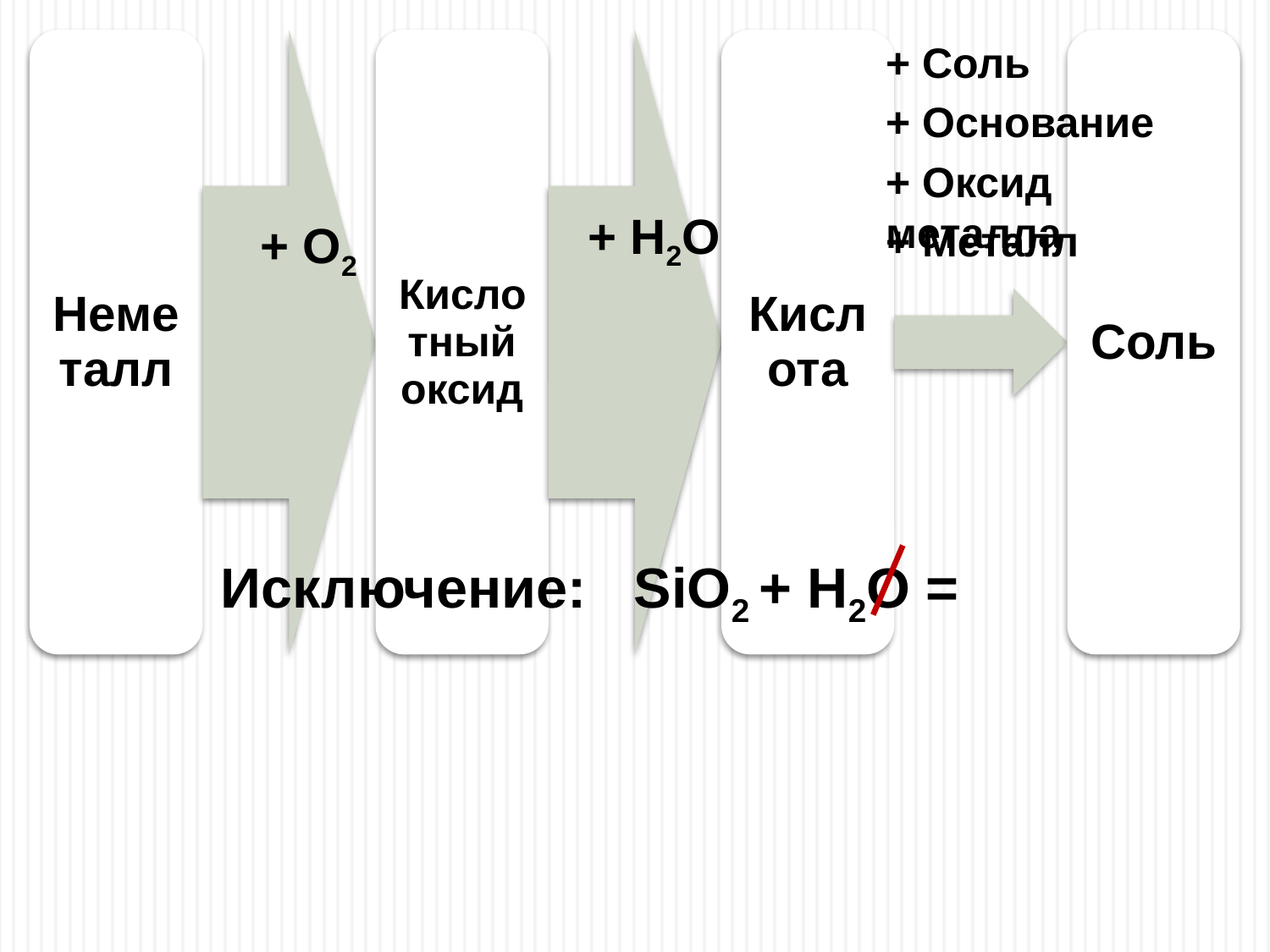

Неметалл
Кислотный оксид
Кислота
Соль
+ Соль

+ Основание

+ Оксид металла

+ H2O
+ O2
+ Металл
Исключение:   SiO2 + H2O =